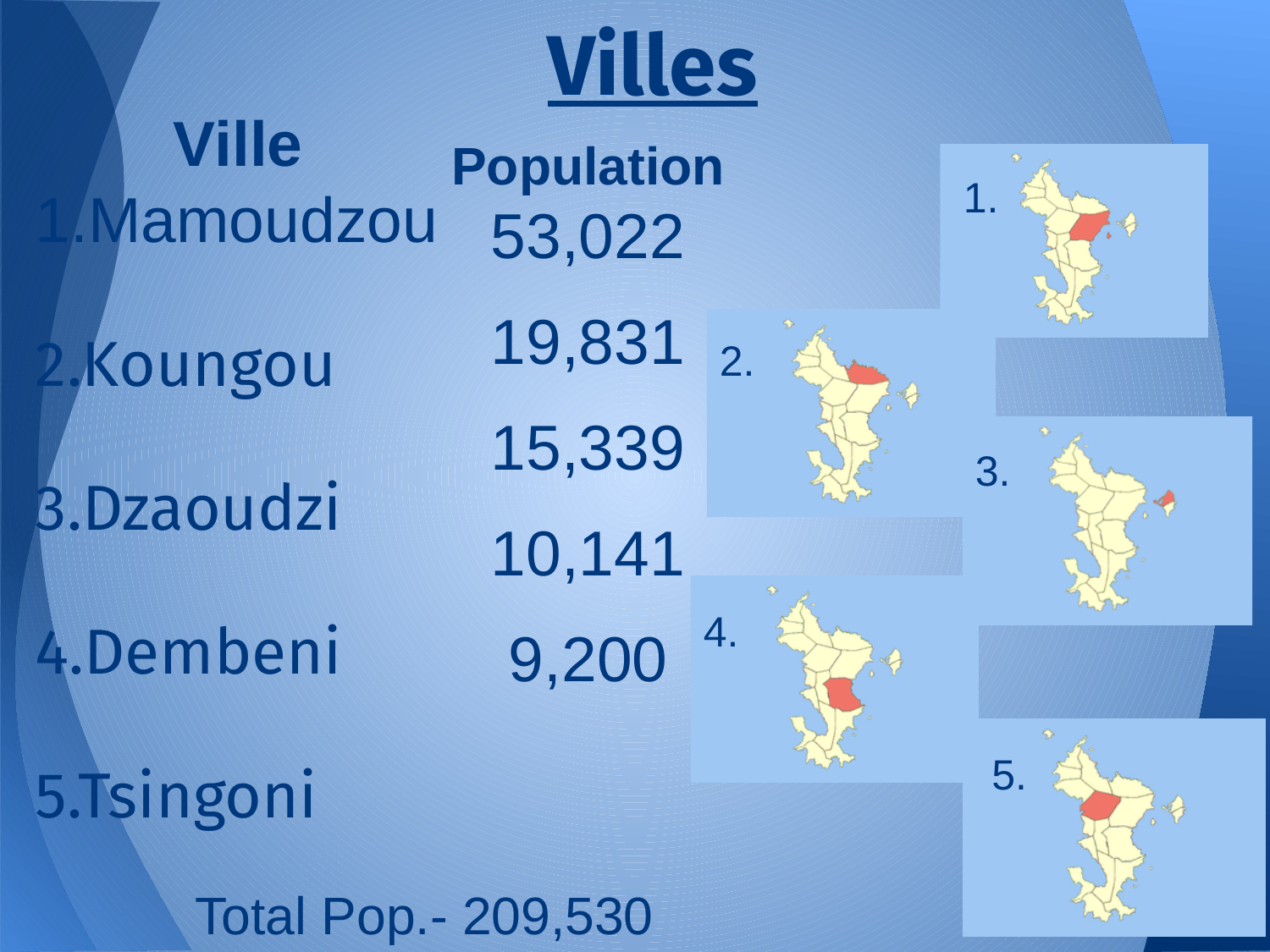

# Villes
Ville
1.Mamoudzou

2.Koungou

3.Dzaoudzi

4.Dembeni

5.Tsingoni

Population
53,022

19,831

15,339

10,141

9,200

1.

2.

3.

4.

5.
Total Pop.- 209,530